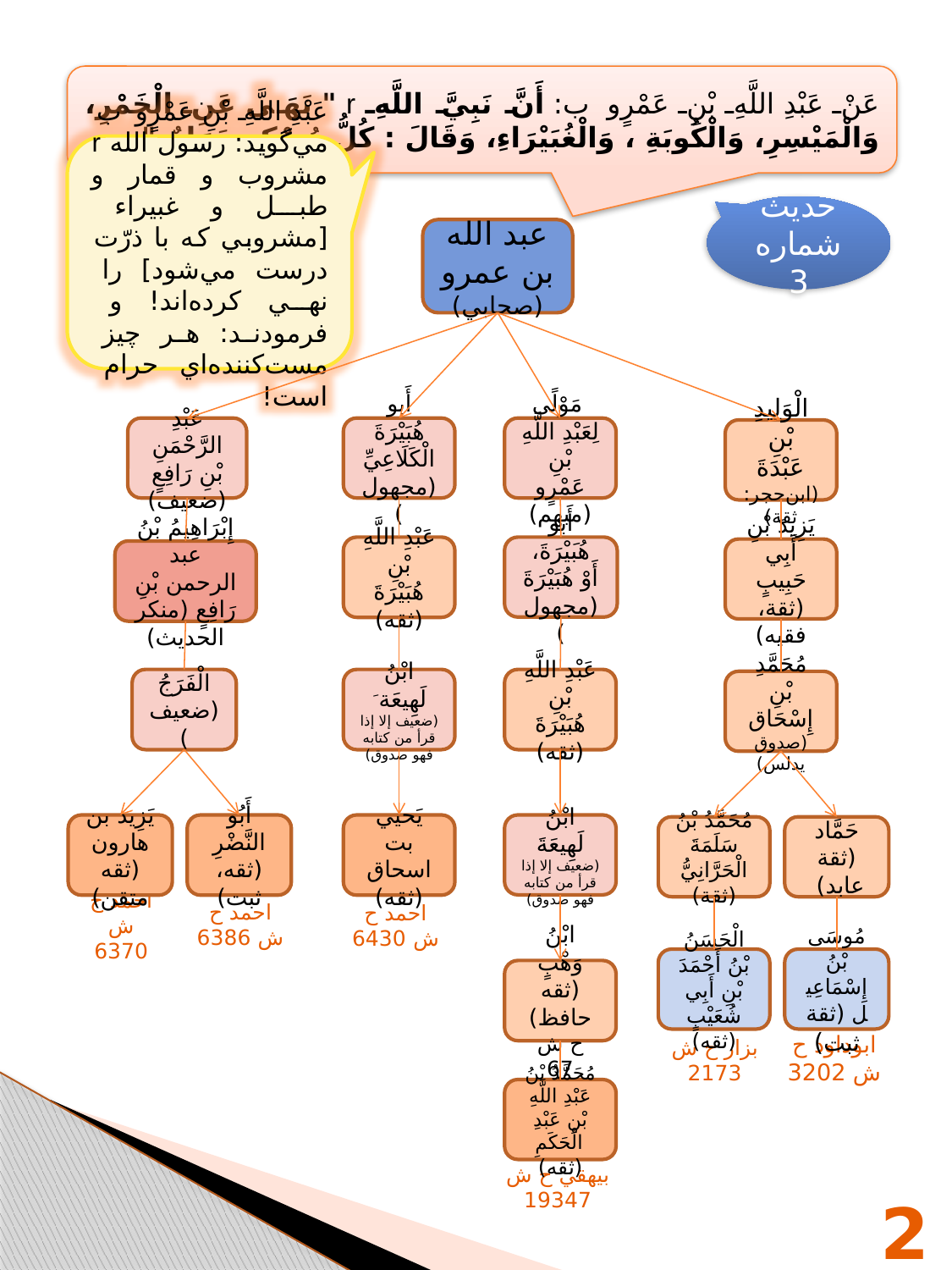

عَنْ عَبْدِ اللَّهِ بْنِ عَمْرٍو ب: أَنَّ نَبِيَّ اللَّهِ r " نَهَى عَنِ الْخَمْرِ، وَالْمَيْسِرِ، وَالْكُوبَةِ ، وَالْغُبَيْرَاءِ، وَقَالَ : كُلُّ مُسْكِرٍ حَرَامٌ "
عَبْدِ اللَّهِ بْنِ عَمْرٍو ب مي‌گويد: رسول الله r مشروب و قمار و طبل و غبيراء [مشروبي كه با ذرّت درست مي‌شود] را نهي كرده‌اند! و فرمودند: هر چيز مست‌كننده‌اي حرام است!
حديث شماره 3
عبد الله بن عمرو (صحابي)
عَبْدِ الرَّحْمَنِ بْنِ رَافِعٍ (ضعيف)
أَبو هُبَيْرَةَ الْكَلَاعِيِّ (مجهول)
 مَوْلًى لِعَبْدِ اللَّهِ بْنِ عَمْرٍو (مبهم)
الْوَلِيدِ بْنِ عَبْدَةَ (ابن‌حجر:‌ ثقة)
أَبو هُبَيْرَةَ، أَوْ هُبَيْرَةَ (مجهول)
عَبْدِ اللَّهِ بْنِ هُبَيْرَةَ (ثقه)
يَزِيدَ بْنِ أَبِي حَبِيبٍ (ثقة، فقيه)
إِبْرَاهِيمُ بْنُ عبد الرحمن بْنِ رَافِعٍ (منكر الحديث)
الْفَرَجُ (ضعيف)
ابْنُ لَهِيعَة َ
(ضعيف إلا إذا قرأ من كتابه فهو صدوق)
عَبْدِ اللَّهِ بْنِ هُبَيْرَةَ (ثقه)
مُحَمَّدِ بْنِ إِسْحَاق (صدوق يدلس)
ابْنُ لَهِيعَةَ (ضعيف إلا إذا قرأ من كتابه فهو صدوق)
يَزِيد بن هارون (ثقه متقن)
أَبُو النَّضْرِ (ثقه، ثبت)
يَحيي بت اسحاق (ثقه)
مُحَمَّدُ بْنُ سَلَمَةَ الْحَرَّانِيُّ (ثقة)
حَمَّاد (ثقة عابد)
احمد ح ش 6386
احمد ح ش 6370
احمد ح ش 6430
الْحَسَنُ بْنُ أَحْمَدَ بْنِ أَبِي شُعَيْبٍ (ثقه)
مُوسَى بْنُ إِسْمَاعِيل (ثقة ثبت)
ابْنُ وَهْبٍ (ثقه حافظ) ح ش 67
بزار ح ش 2173
ابوداود ح ش 3202
مُحَمَّدُ بْنُ عَبْدِ اللَّهِ بْنِ عَبْدِ الْحَكَمِ (ثقه)
بيهقي ح ش 19347
26